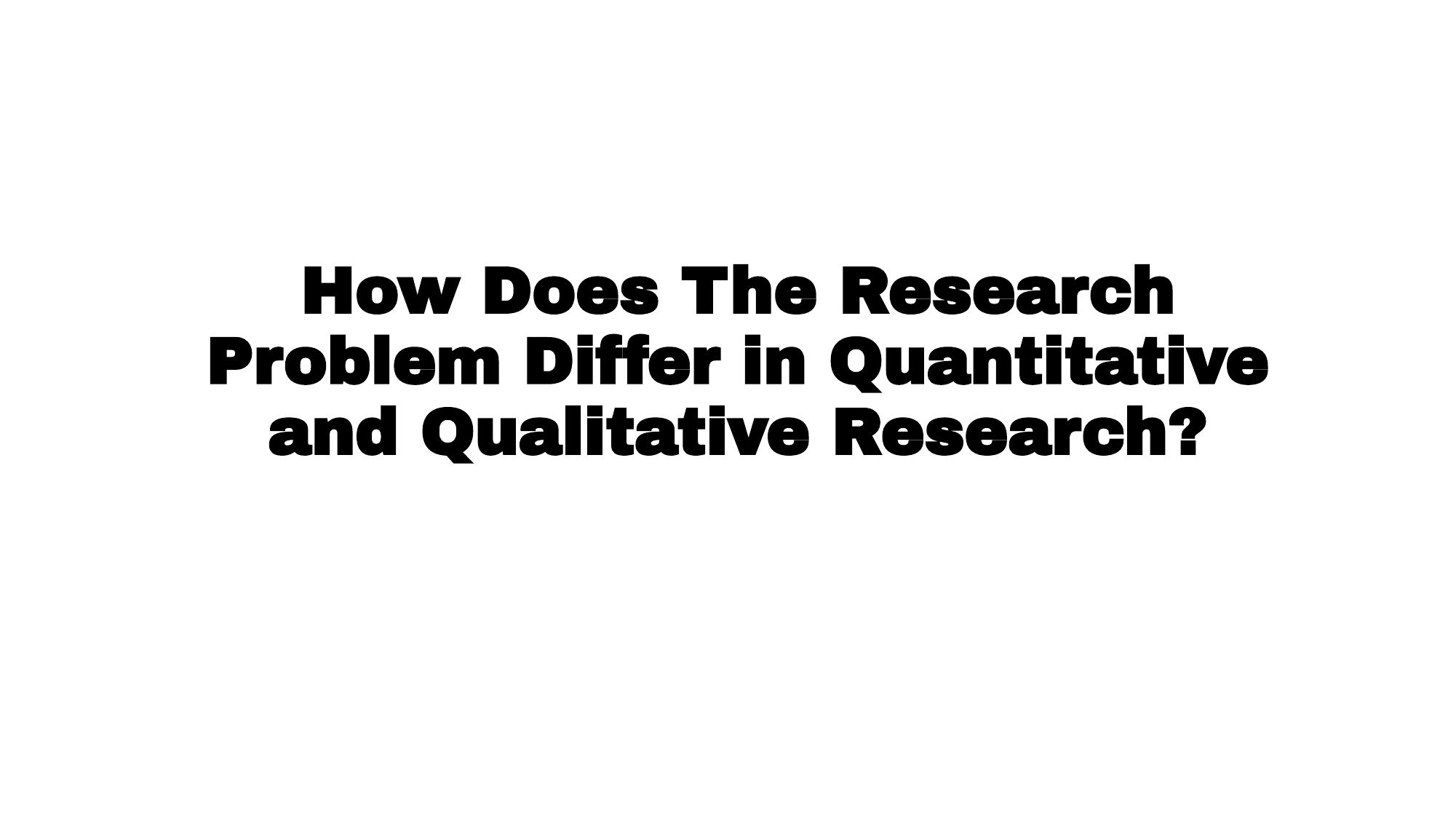

# How Does The Research Problem Differ in Quantitative and Qualitative Research?